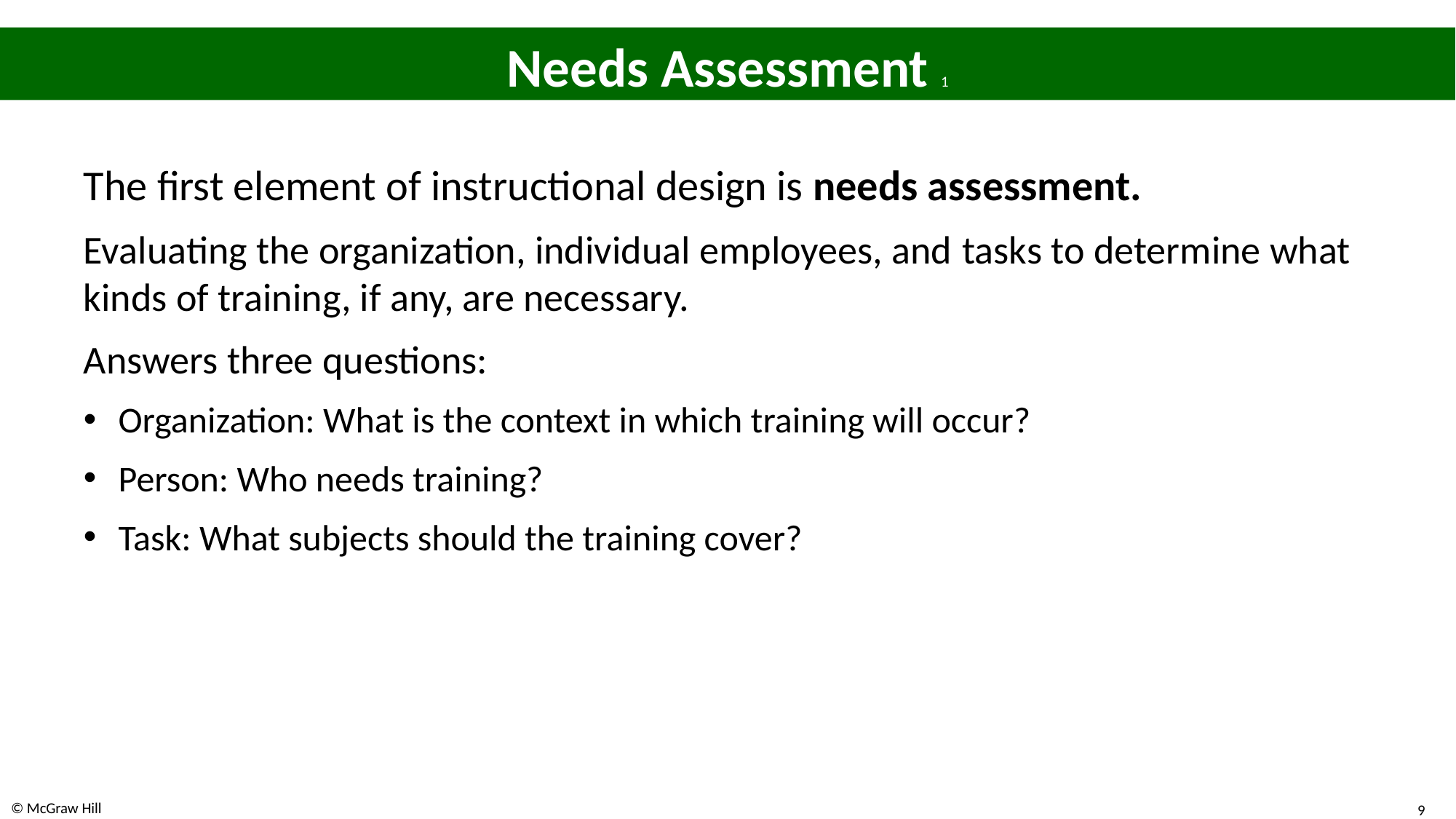

# Needs Assessment 1
The first element of instructional design is needs assessment.
Evaluating the organization, individual employees, and tasks to determine what kinds of training, if any, are necessary.
Answers three questions:
Organization: What is the context in which training will occur?
Person: Who needs training?
Task: What subjects should the training cover?